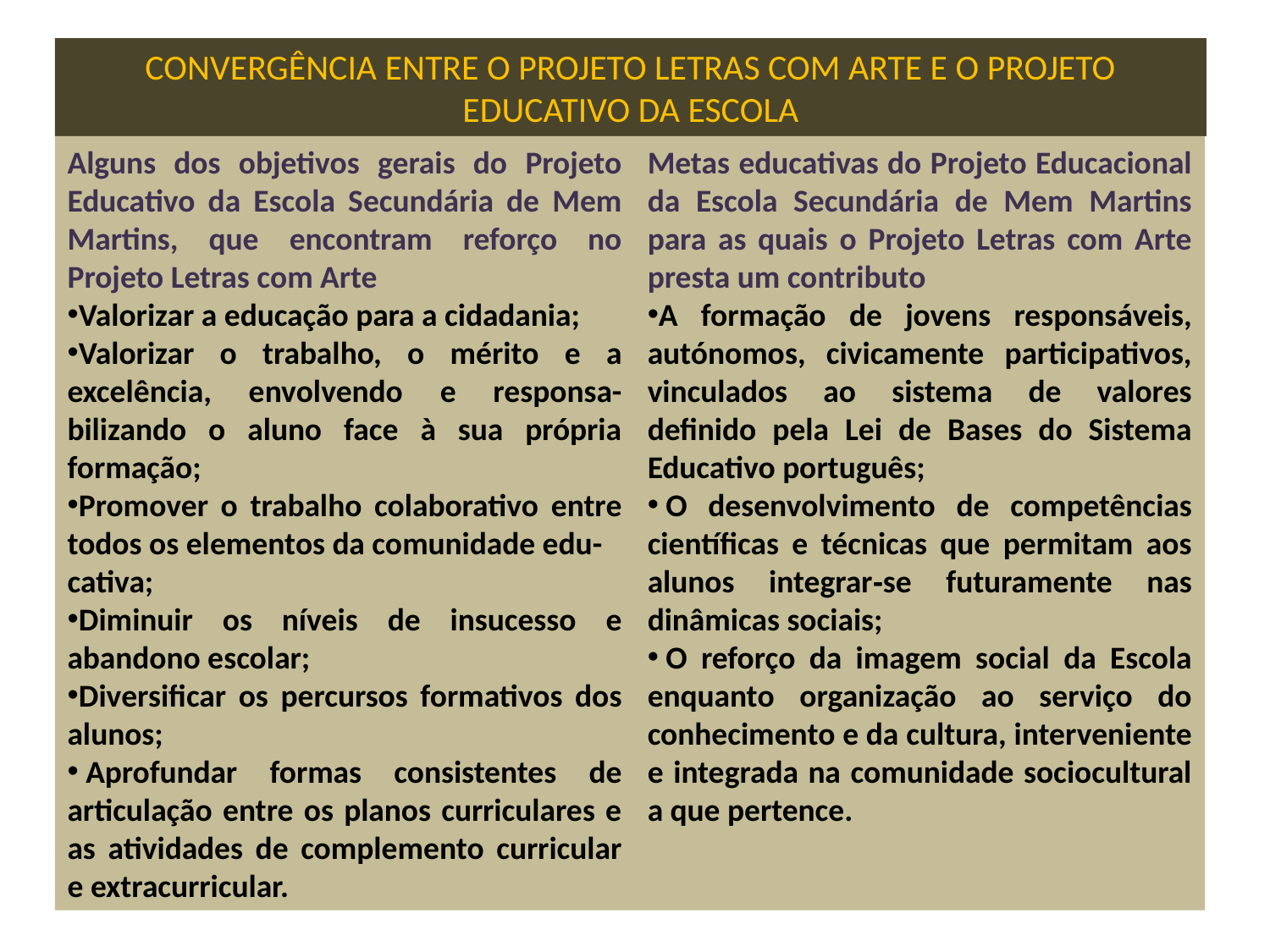

# CONVERGÊNCIA ENTRE O PROJETO LETRAS COM ARTE E O PROJETO EDUCATIVO DA ESCOLA
Alguns dos objetivos gerais do Projeto Educativo da Escola Secundária de Mem Martins, que encontram reforço no Projeto Letras com Arte
Valorizar a educação para a cidadania;
Valorizar o trabalho, o mérito e a excelência, envolvendo e responsa-bilizando o aluno face à sua própria formação;
Promover o trabalho colaborativo entre todos os elementos da comunidade edu-
cativa;
Diminuir os níveis de insucesso e abandono escolar;
Diversificar os percursos formativos dos alunos;
 Aprofundar formas consistentes de articulação entre os planos curriculares e as atividades de complemento curricular e extracurricular.
Metas educativas do Projeto Educacional da Escola Secundária de Mem Martins para as quais o Projeto Letras com Arte presta um contributo
A formação de jovens responsáveis, autónomos, civicamente participativos, vinculados ao sistema de valores definido pela Lei de Bases do Sistema Educativo português;
 O desenvolvimento de competências científicas e técnicas que permitam aos alunos integrar‐se futuramente nas dinâmicas sociais;
 O reforço da imagem social da Escola enquanto organização ao serviço do conhecimento e da cultura, interveniente e integrada na comunidade sociocultural a que pertence.